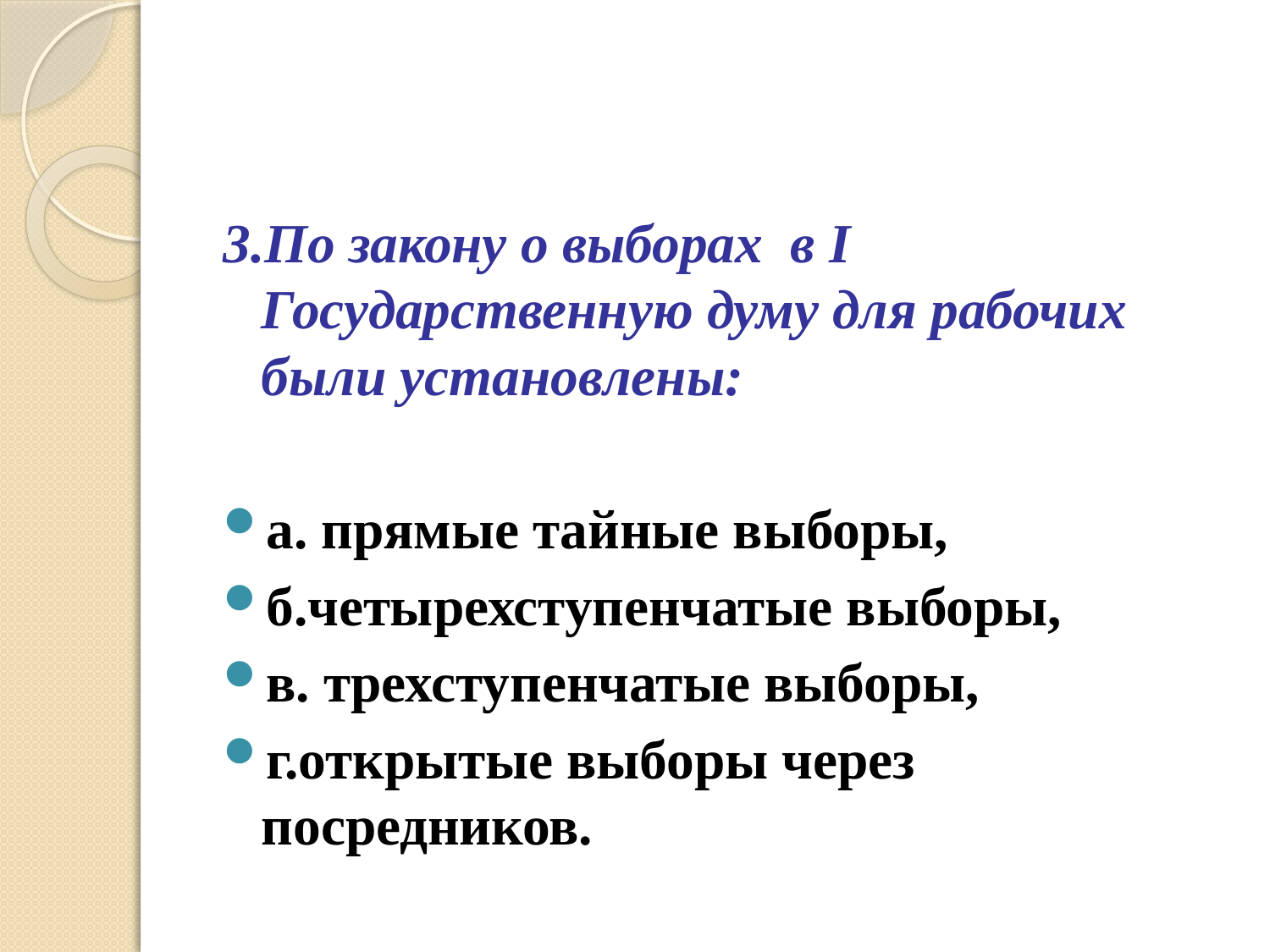

3.По закону о выборах  в I Государственную думу для рабочих были установлены:

а. прямые тайные выборы,
б.четырехступенчатые выборы,
в. трехступенчатые выборы,
г.открытые выборы через посредников.